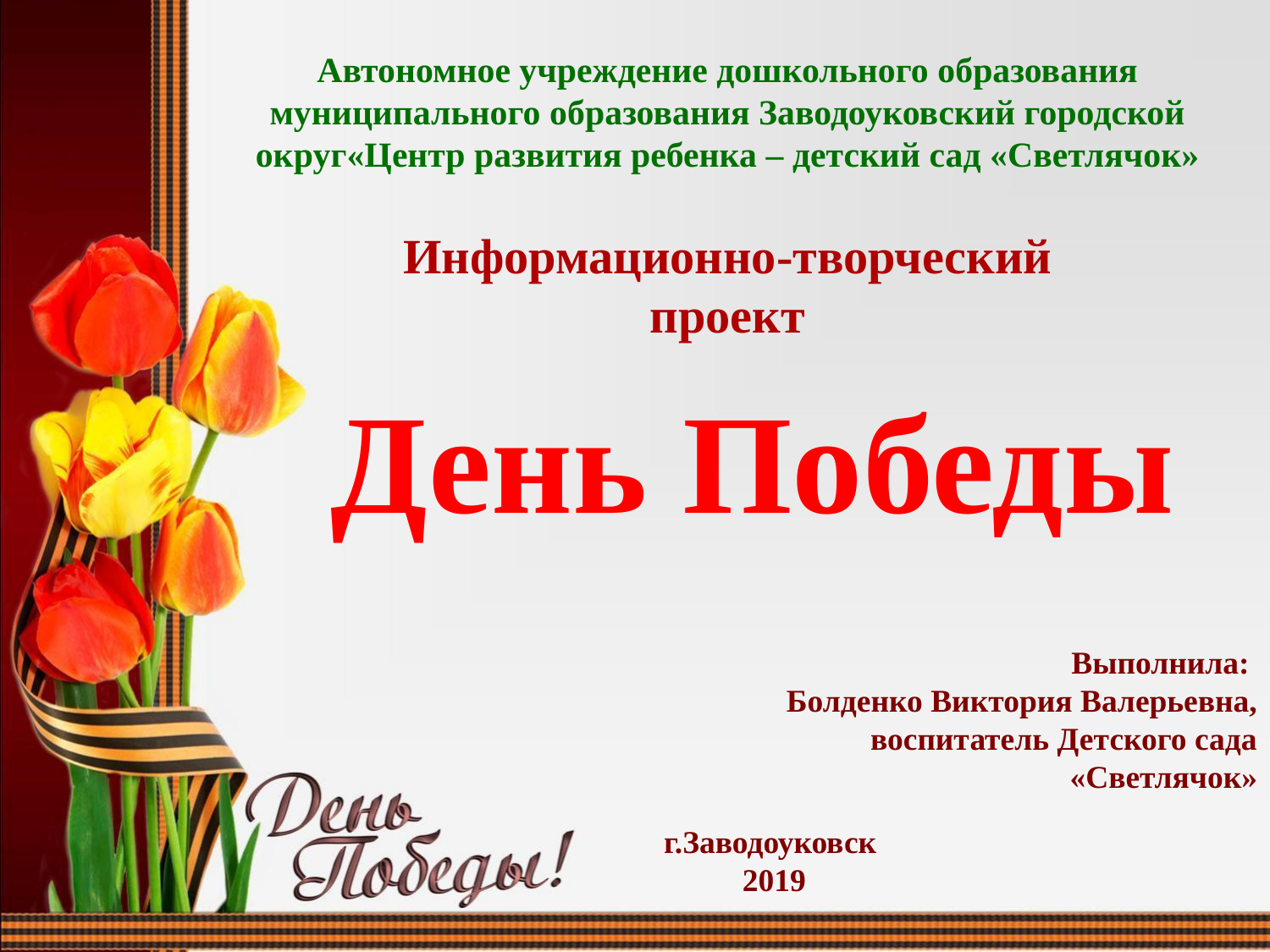

# Автономное учреждение дошкольного образования муниципального образования Заводоуковский городской округ«Центр развития ребенка – детский сад «Светлячок» Информационно-творческий проект
День Победы
                Выполнила:
Болденко Виктория Валерьевна, воспитатель Детского сада «Светлячок»
г.Заводоуковск
2019